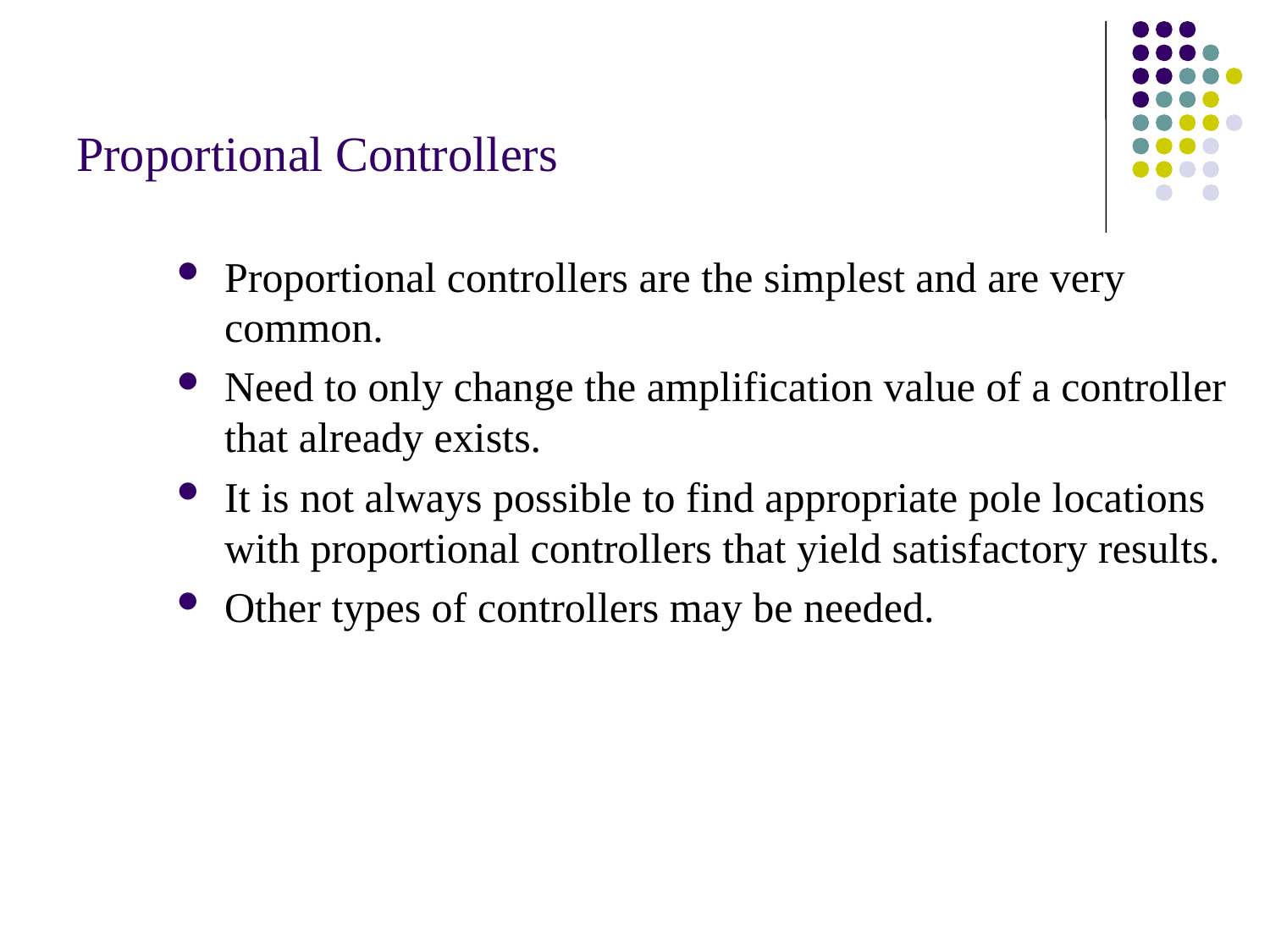

# Proportional Controllers
Proportional controllers are the simplest and are very common.
Need to only change the amplification value of a controller that already exists.
It is not always possible to find appropriate pole locations with proportional controllers that yield satisfactory results.
Other types of controllers may be needed.